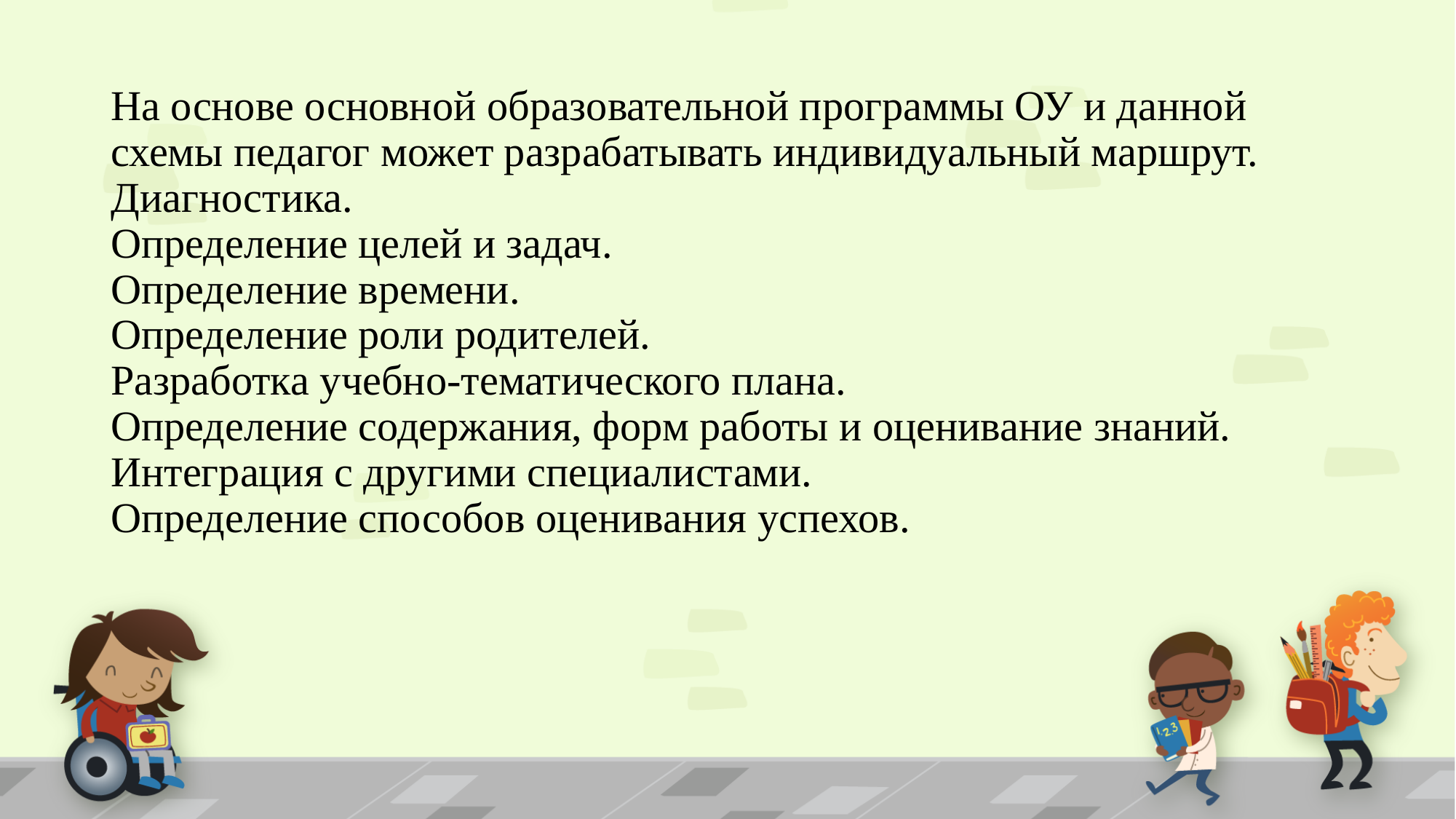

# На основе основной образовательной программы ОУ и данной схемы педагог может разрабатывать индивидуальный маршрут. Диагностика. Определение целей и задач. Определение времени. Определение роли родителей. Разработка учебно-тематического плана. Определение содержания, форм работы и оценивание знаний. Интеграция с другими специалистами. Определение способов оценивания успехов.